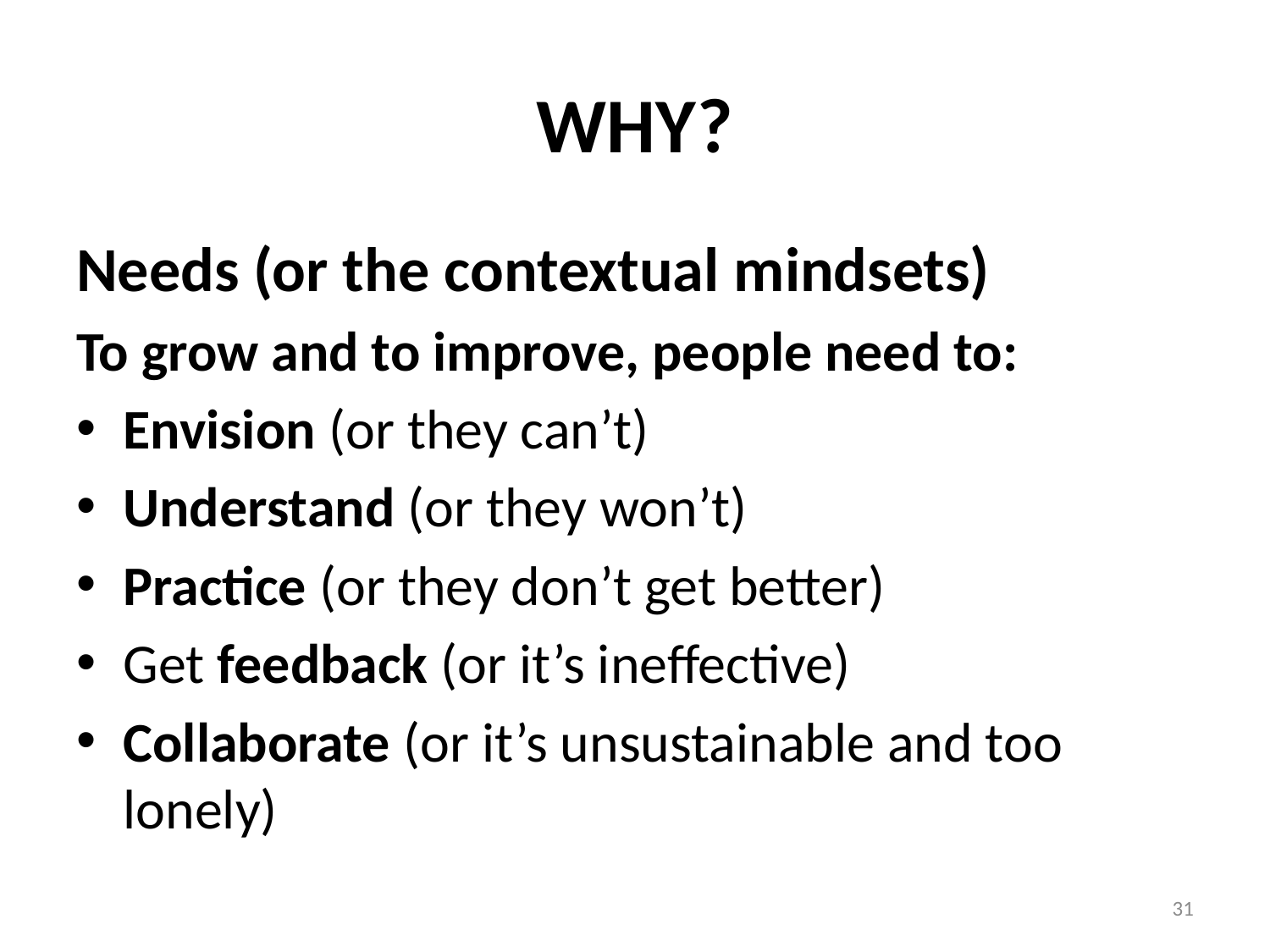

# WHY?
Needs (or the contextual mindsets)
To grow and to improve, people need to:
Envision (or they can’t)
Understand (or they won’t)
Practice (or they don’t get better)
Get feedback (or it’s ineffective)
Collaborate (or it’s unsustainable and too lonely)

31